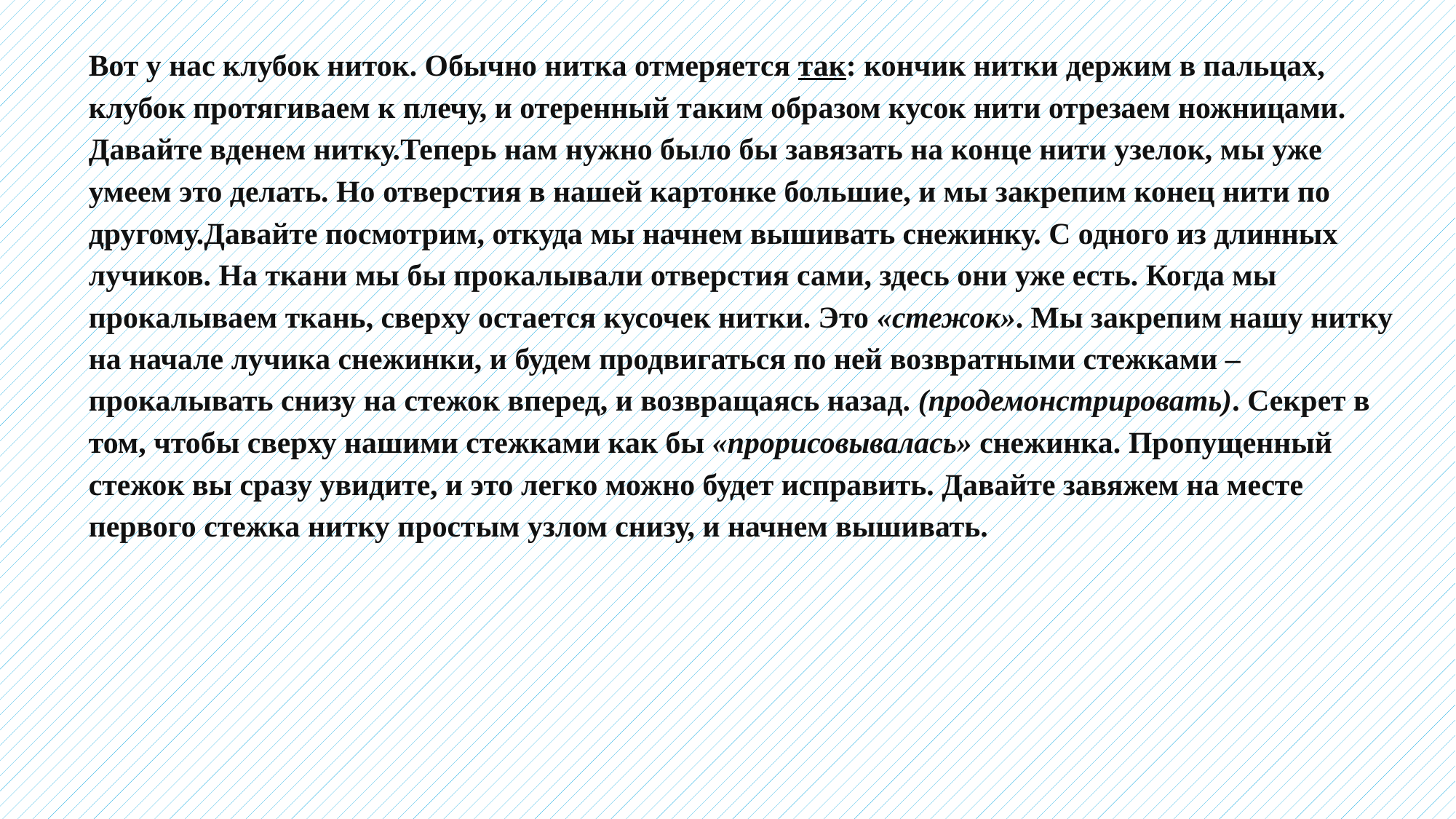

Вот у нас клубок ниток. Обычно нитка отмеряется так: кончик нитки держим в пальцах, клубок протягиваем к плечу, и отеренный таким образом кусок нити отрезаем ножницами.
Давайте вденем нитку.Теперь нам нужно было бы завязать на конце нити узелок, мы уже умеем это делать. Но отверстия в нашей картонке большие, и мы закрепим конец нити по другому.Давайте посмотрим, откуда мы начнем вышивать снежинку. С одного из длинных лучиков. На ткани мы бы прокалывали отверстия сами, здесь они уже есть. Когда мы прокалываем ткань, сверху остается кусочек нитки. Это «стежок». Мы закрепим нашу нитку на начале лучика снежинки, и будем продвигаться по ней возвратными стежками – прокалывать снизу на стежок вперед, и возвращаясь назад. (продемонстрировать). Секрет в том, чтобы сверху нашими стежками как бы «прорисовывалась» снежинка. Пропущенный стежок вы сразу увидите, и это легко можно будет исправить. Давайте завяжем на месте первого стежка нитку простым узлом снизу, и начнем вышивать.